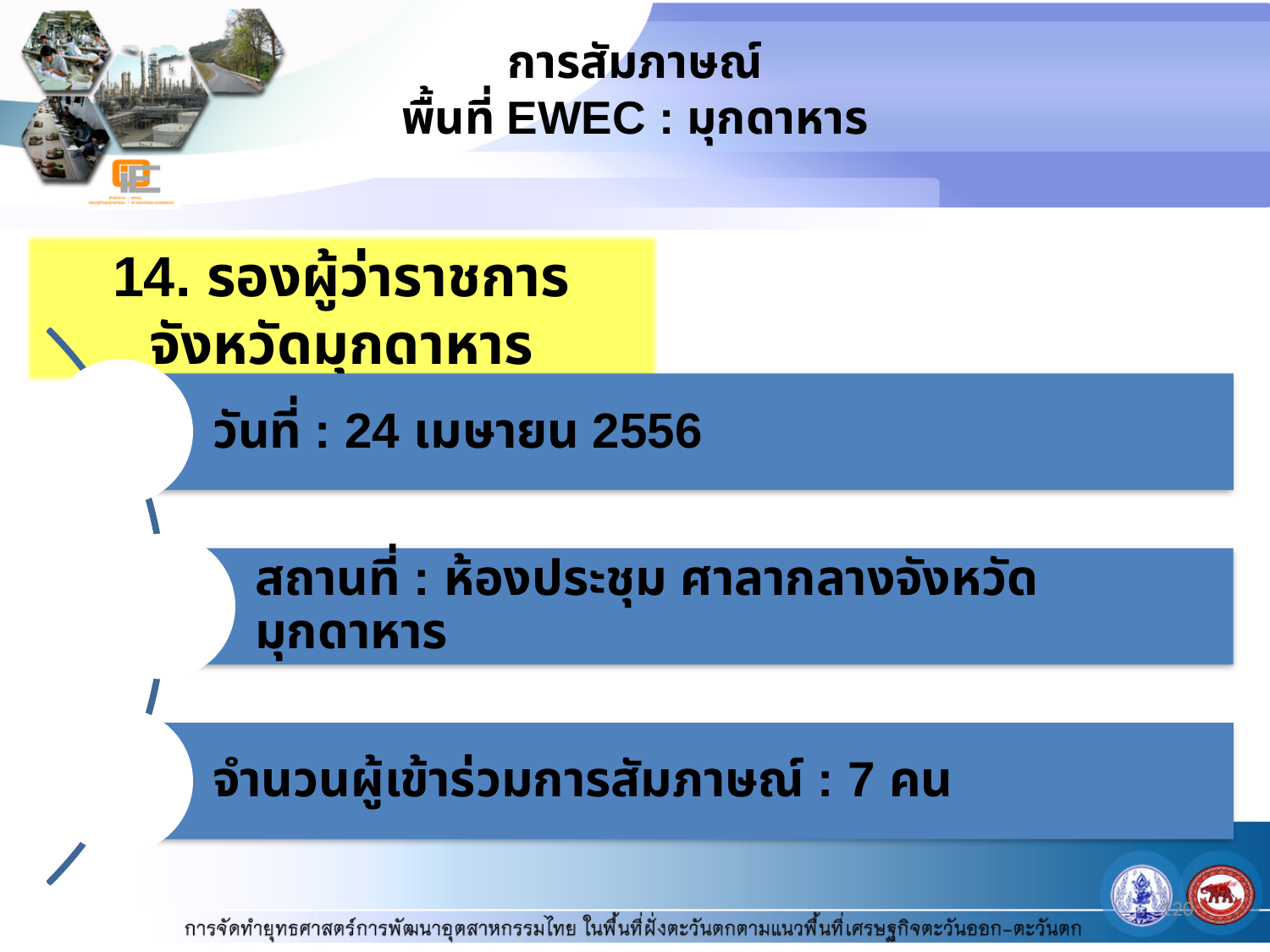

# การสัมภาษณ์ พื้นที่ EWEC : มุกดาหาร
14. รองผู้ว่าราชการจังหวัดมุกดาหาร
วันที่ : 24 เมษายน 2556
สถานที่ : ห้องประชุม ศาลากลางจังหวัดมุกดาหาร
จำนวนผู้เข้าร่วมการสัมภาษณ์ : 7 คน
120